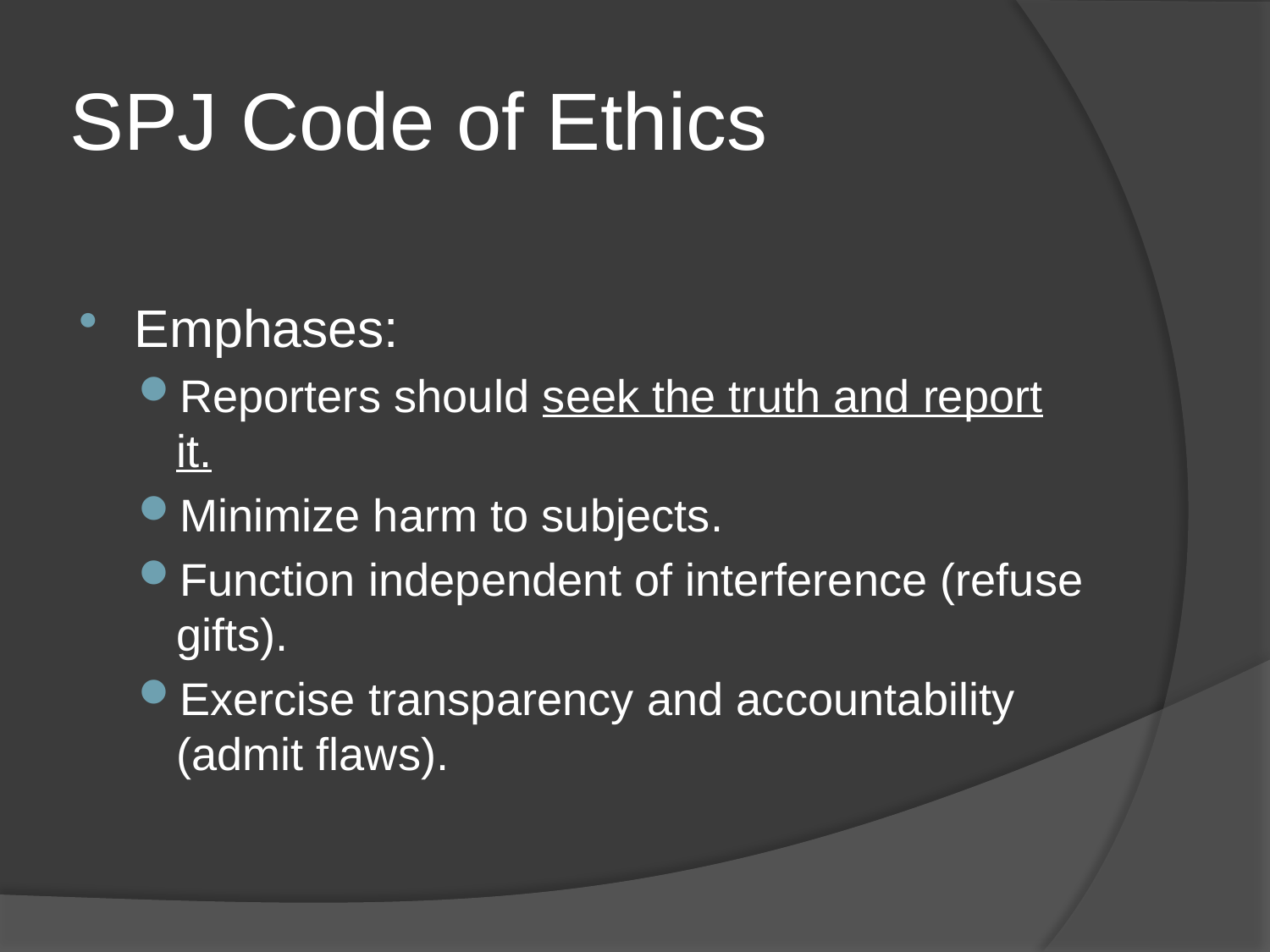

# SPJ Code of Ethics

Emphases:
Reporters should seek the truth and report it.
Minimize harm to subjects.
Function independent of interference (refuse gifts).
Exercise transparency and accountability (admit flaws).